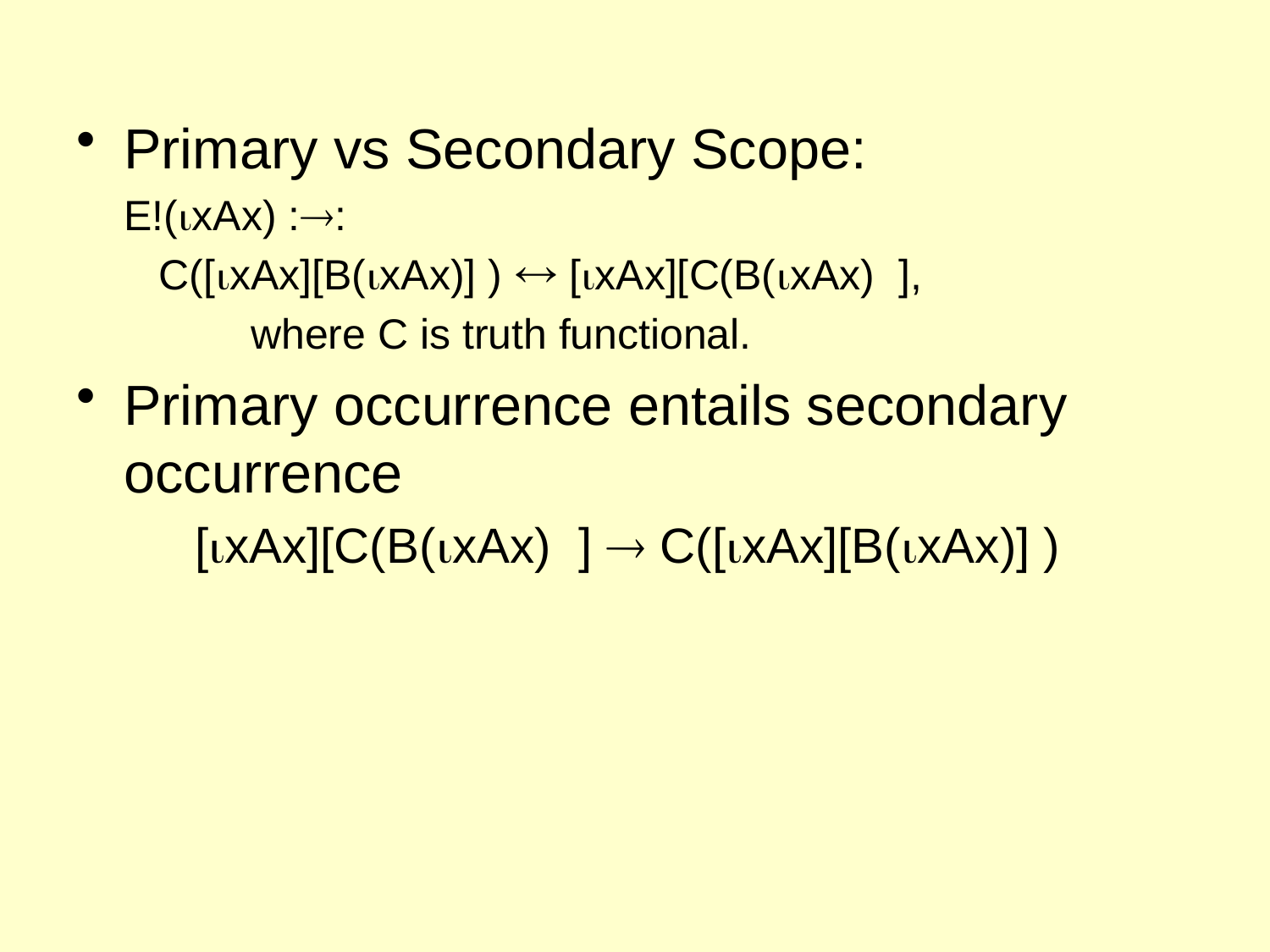

Primary vs Secondary Scope:
	E!(ιxAx) :→:
       C([ιxAx][B(ιxAx)] ) ↔ [ιxAx][C(B(ιxAx)  ],
		where C is truth functional.
Primary occurrence entails secondary occurrence
    [ιxAx][C(B(ιxAx)  ] → C([ιxAx][B(ιxAx)] )